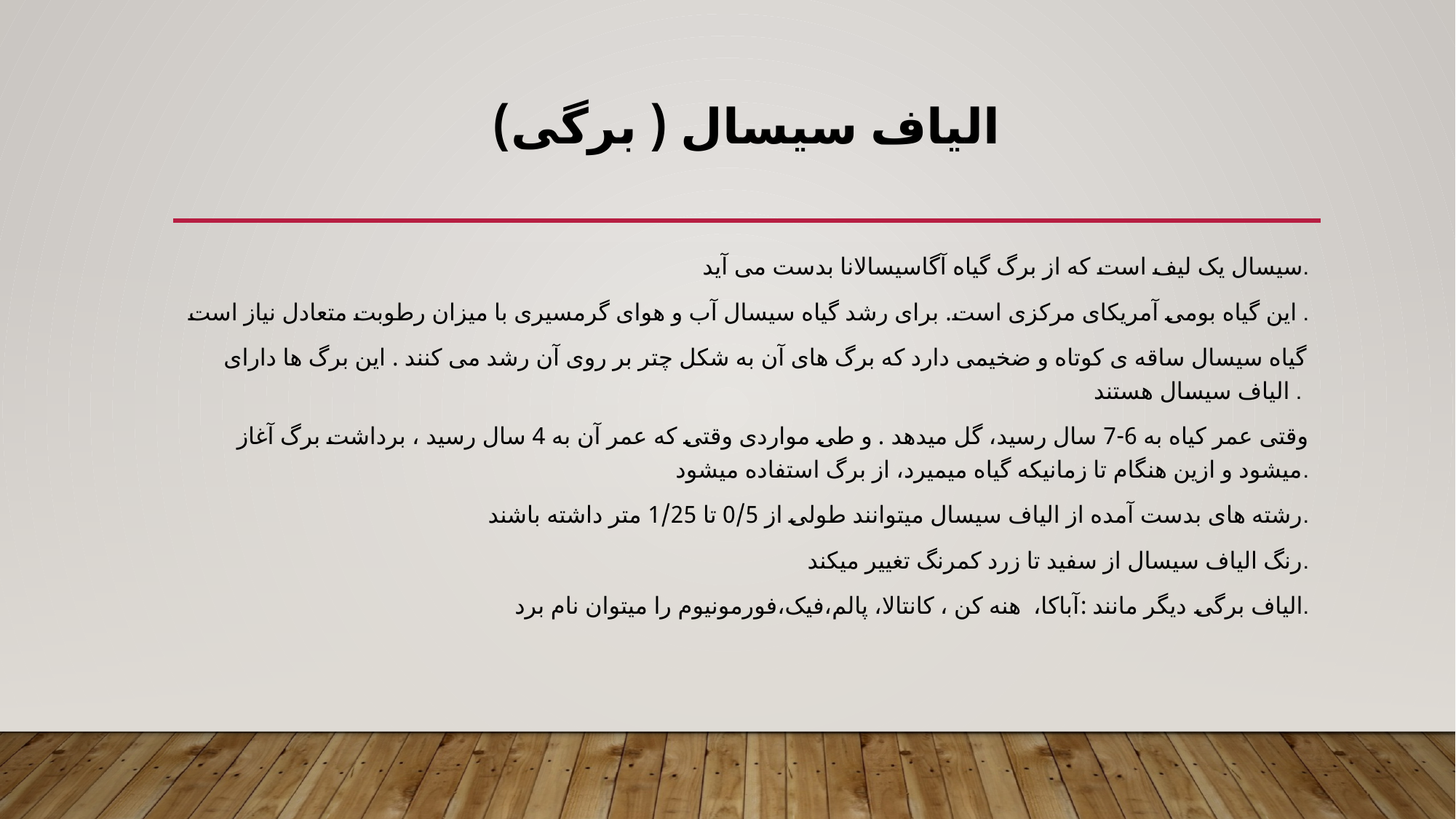

# الیاف سیسال ( برگی)
سیسال یک لیف است که از برگ گیاه آگاسیسالانا بدست می آید.
این گیاه بومی آمریکای مرکزی است. برای رشد گیاه سیسال آب و هوای گرمسیری با میزان رطوبت متعادل نیاز است .
گیاه سیسال ساقه ی کوتاه و ضخیمی دارد که برگ های آن به شکل چتر بر روی آن رشد می کنند . این برگ ها دارای الیاف سیسال هستند .
وقتی عمر کیاه به 6-7 سال رسید، گل میدهد . و طی مواردی وقتی که عمر آن به 4 سال رسید ، برداشت برگ آغاز میشود و ازین هنگام تا زمانیکه گیاه میمیرد، از برگ استفاده میشود.
رشته های بدست آمده از الیاف سیسال میتوانند طولی از 0/5 تا 1/25 متر داشته باشند.
رنگ الیاف سیسال از سفید تا زرد کمرنگ تغییر میکند.
الیاف برگی دیگر مانند :آباکا،  هنه کن ، کانتالا، پالم،فیک،فورمونیوم را میتوان نام برد.